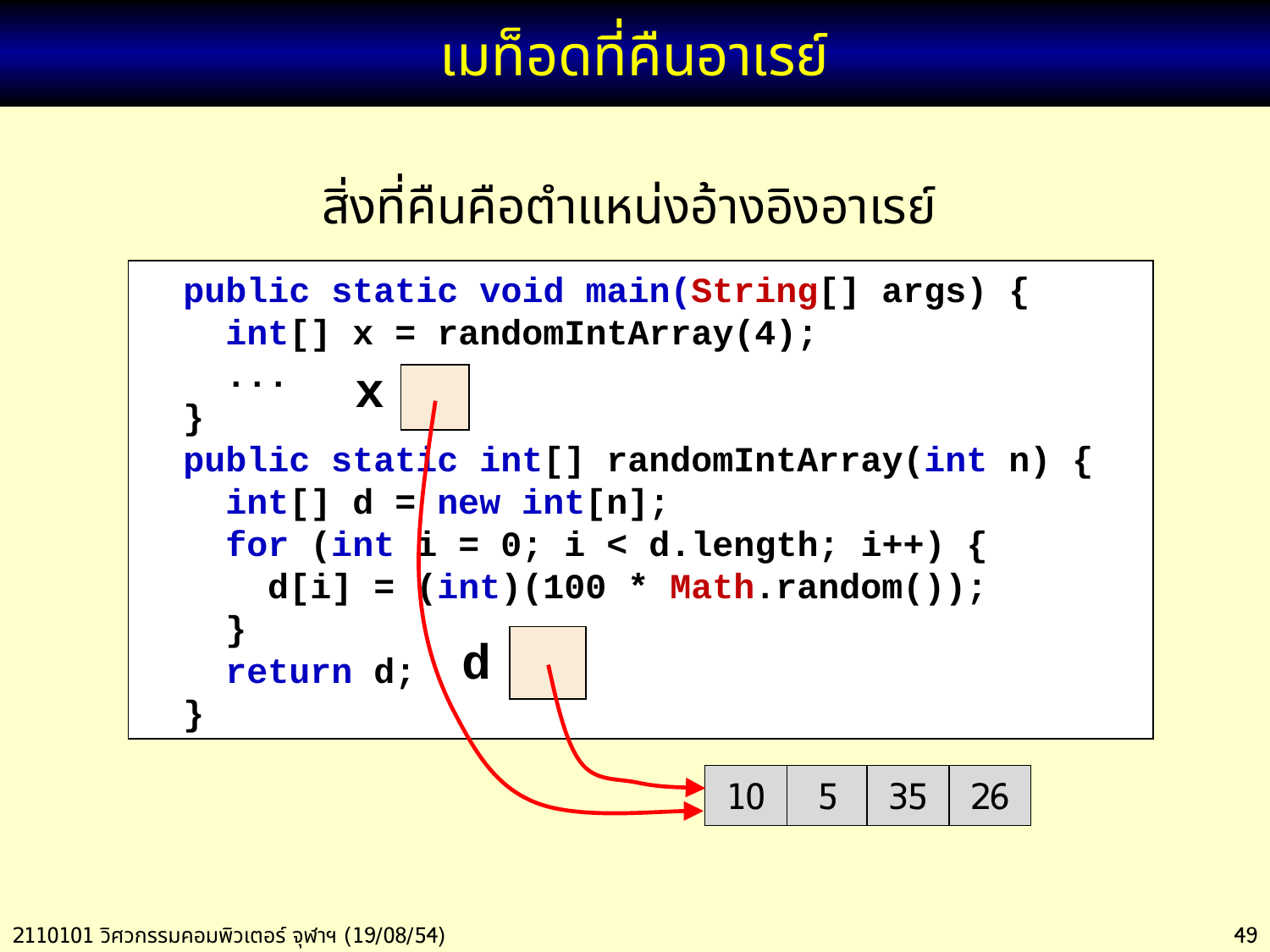

# เมท็อดที่คืนอาเรย์
สิ่งที่คืนคือตำแหน่งอ้างอิงอาเรย์
  public static void main(String[] args) {
    int[] x = randomIntArray(4);
    ...
  }
  public static int[] randomIntArray(int n) {
    int[] d = new int[n];
    for (int i = 0; i < d.length; i++) {
      d[i] = (int)(100 * Math.random());
    }
    return d;
  }
x

d

0
0
0
0
10
5
35
26